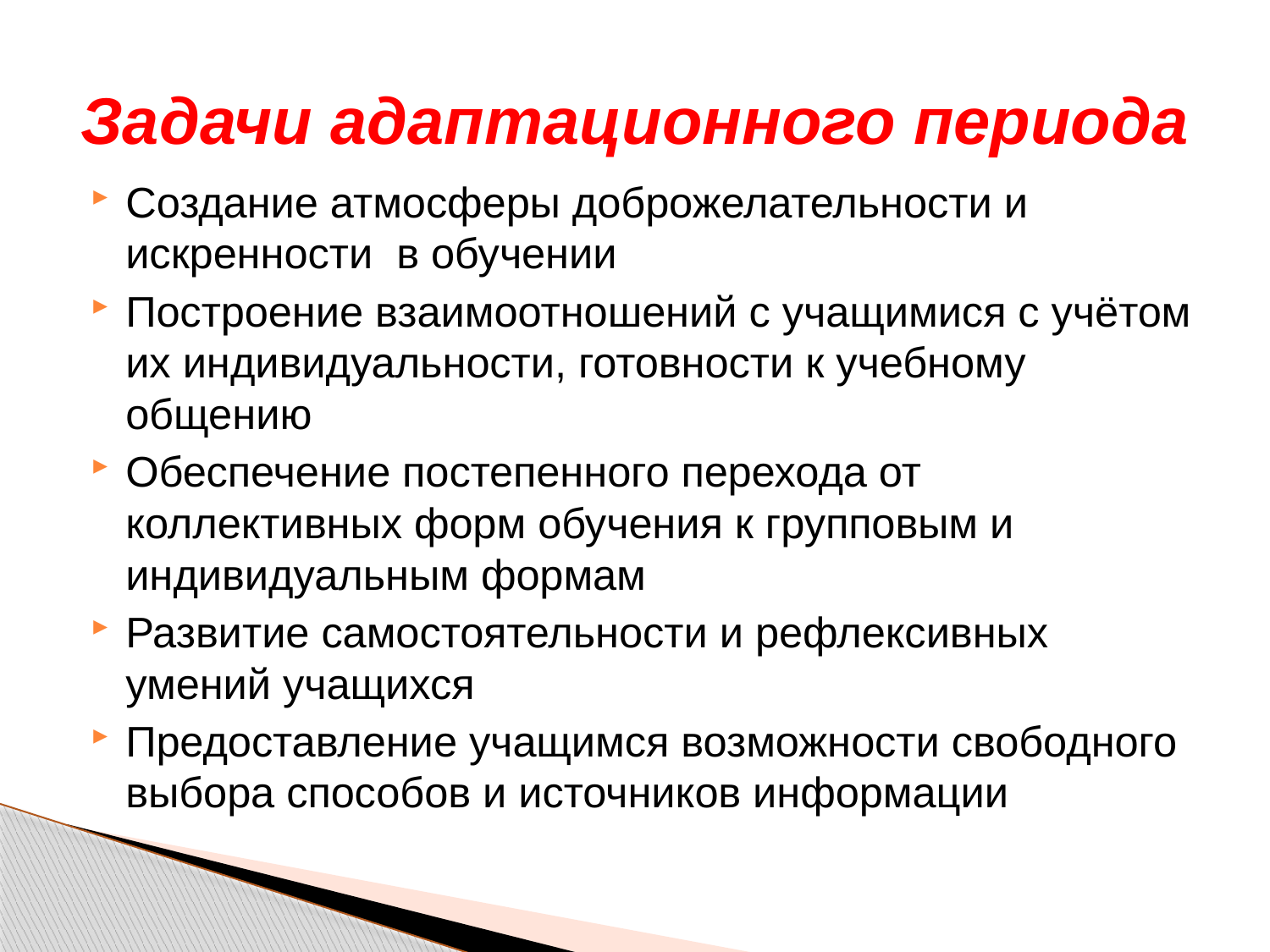

Задачи адаптационного периода
Создание атмосферы доброжелательности и искренности  в обучении
Построение взаимоотношений с учащимися с учётом их индивидуальности, готовности к учебному общению
Обеспечение постепенного перехода от коллективных форм обучения к групповым и индивидуальным формам
Развитие самостоятельности и рефлексивных умений учащихся
Предоставление учащимся возможности свободного выбора способов и источников информации